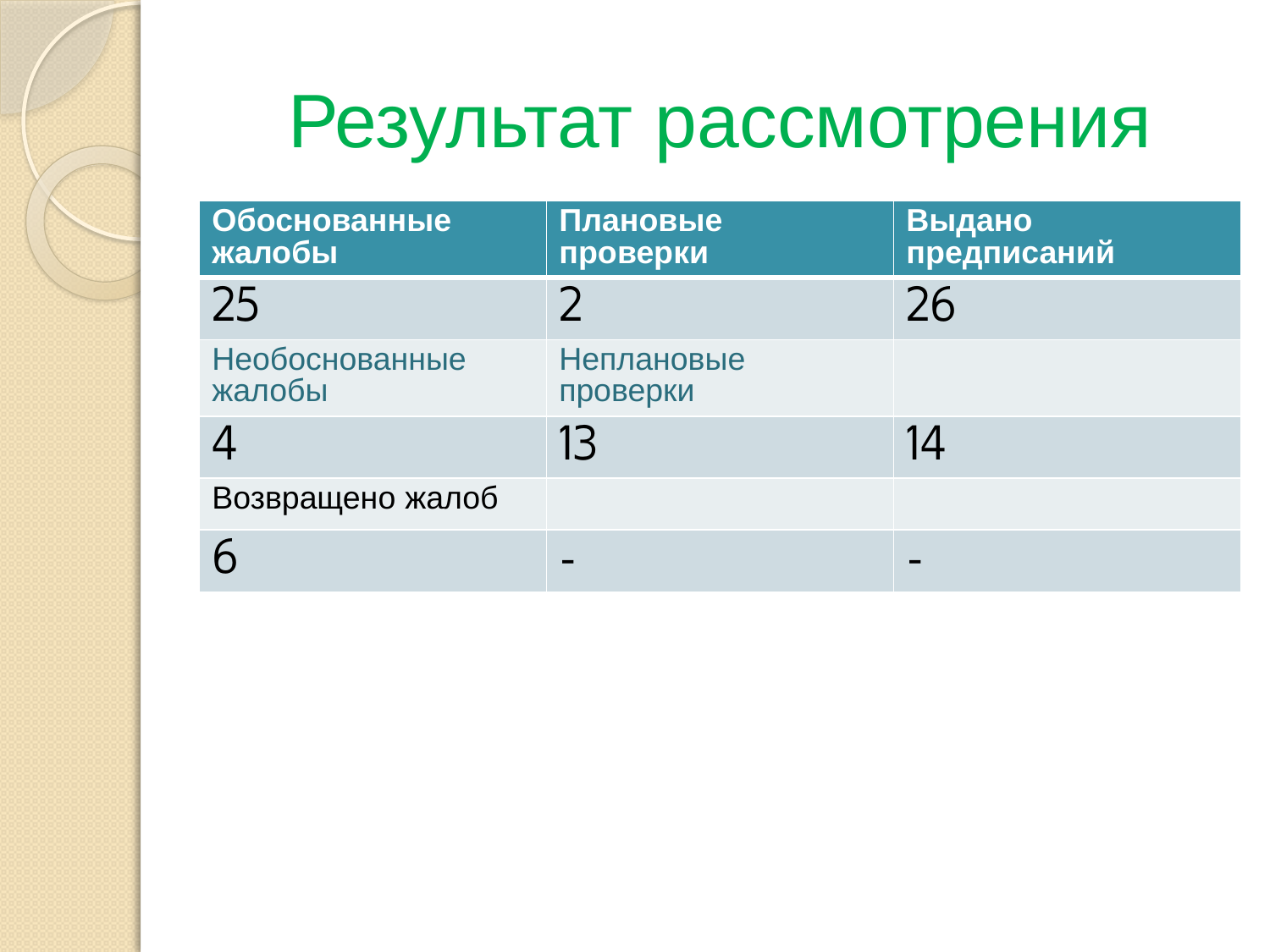

# Результат рассмотрения
| Обоснованные жалобы | Плановые проверки | Выдано предписаний |
| --- | --- | --- |
| 25 | 2 | 26 |
| Необоснованные жалобы | Неплановые проверки |  |
| 4 | 13 | 14 |
| Возвращено жалоб |  |  |
| 6 | - | - |